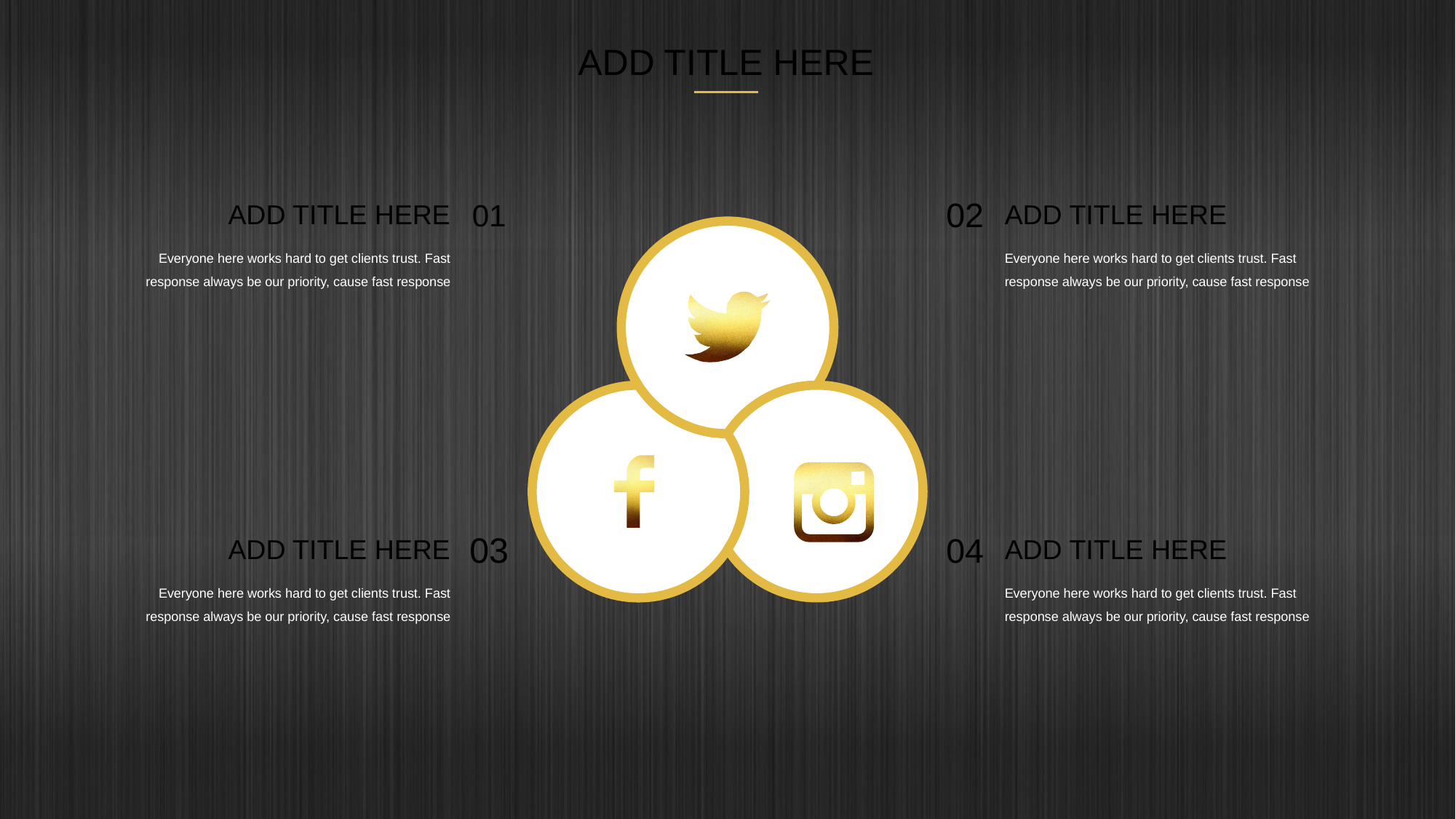

ADD TITLE HERE
01
02
ADD TITLE HERE
ADD TITLE HERE

Everyone here works hard to get clients trust. Fast response always be our priority, cause fast response
Everyone here works hard to get clients trust. Fast response always be our priority, cause fast response

03
04
ADD TITLE HERE
ADD TITLE HERE
Everyone here works hard to get clients trust. Fast response always be our priority, cause fast response
Everyone here works hard to get clients trust. Fast response always be our priority, cause fast response